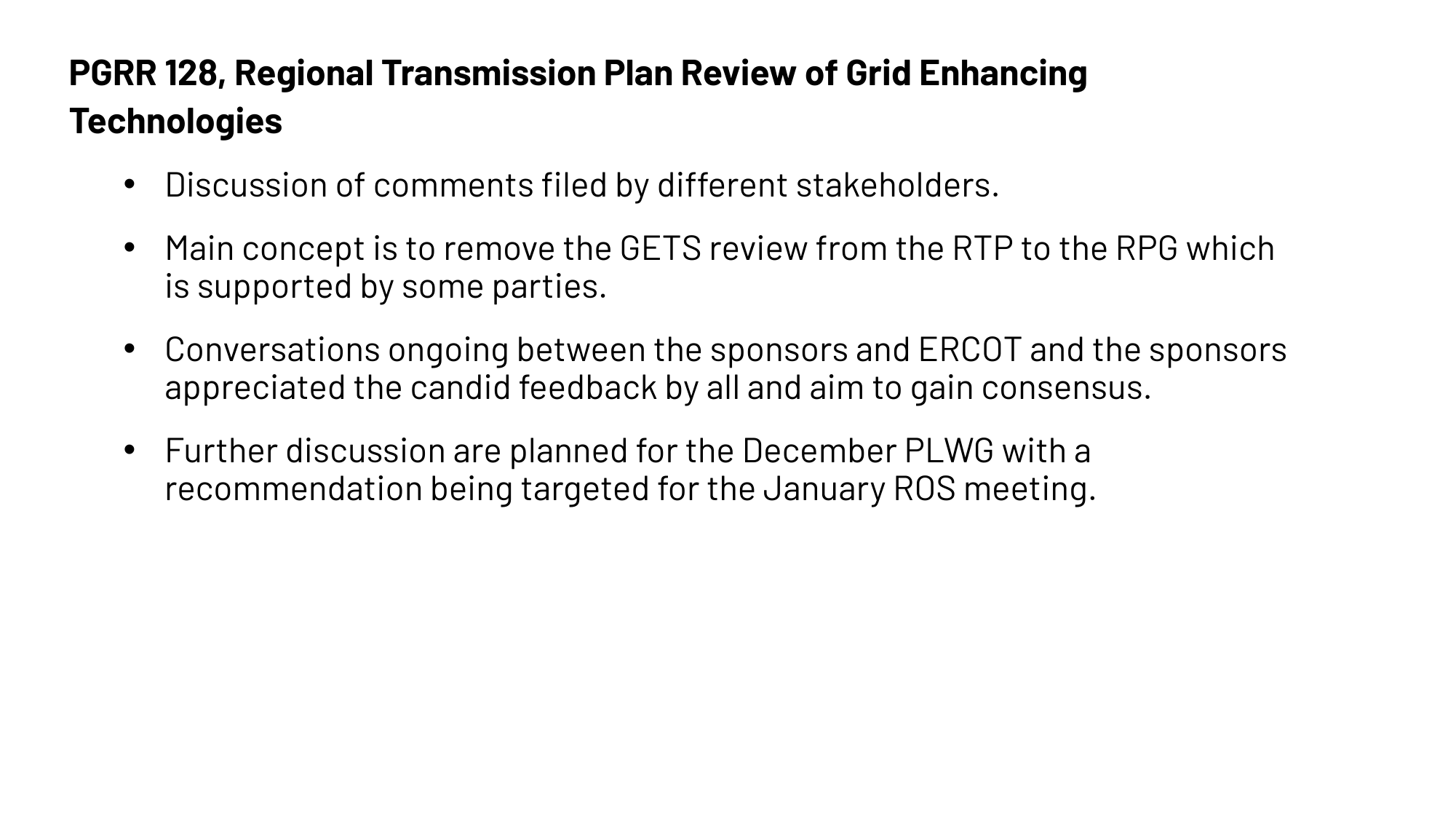

PGRR 128, Regional Transmission Plan Review of Grid Enhancing Technologies
Discussion of comments filed by different stakeholders.
Main concept is to remove the GETS review from the RTP to the RPG which is supported by some parties.
Conversations ongoing between the sponsors and ERCOT and the sponsors appreciated the candid feedback by all and aim to gain consensus.
Further discussion are planned for the December PLWG with a recommendation being targeted for the January ROS meeting.